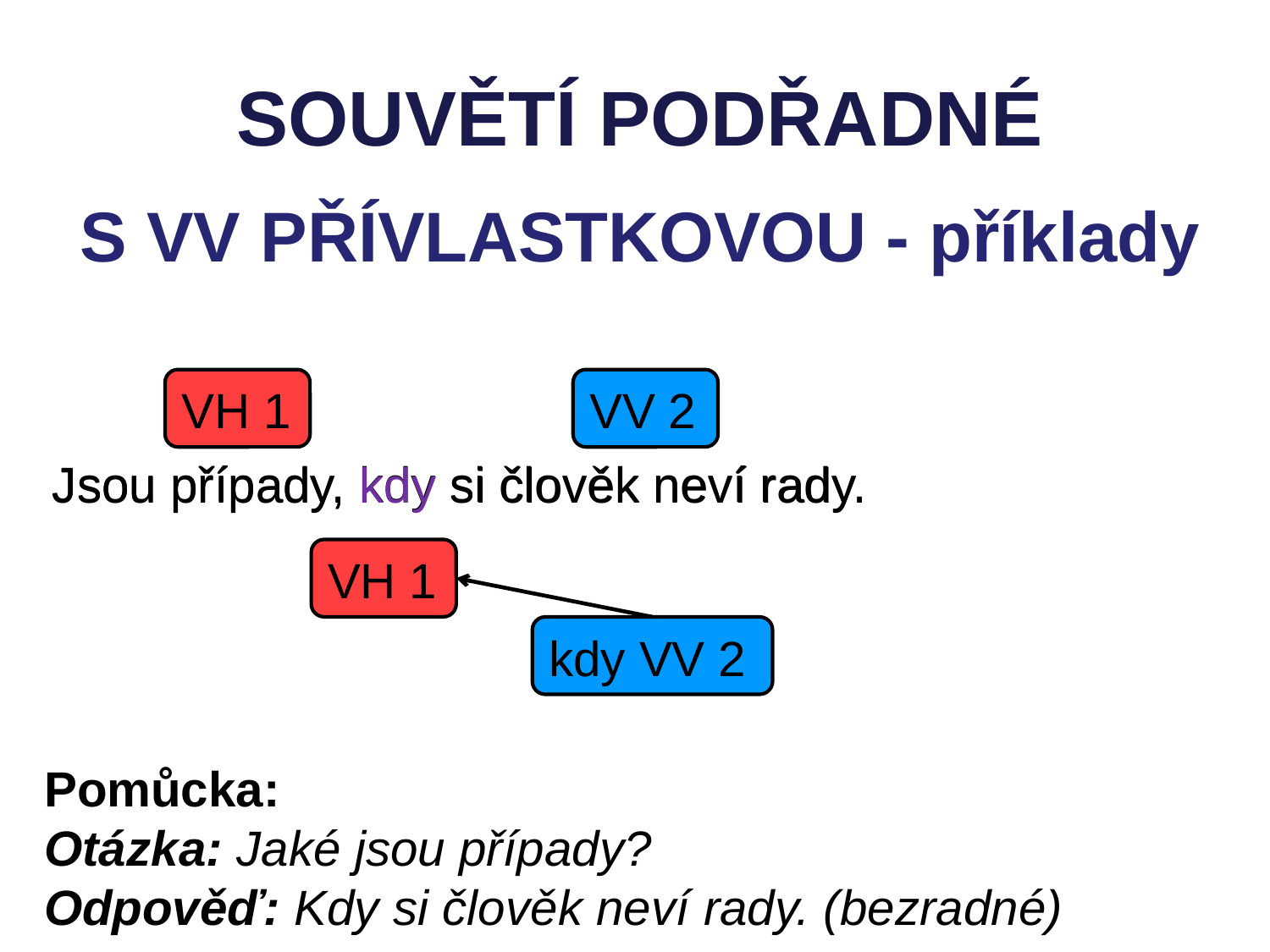

SOUVĚTÍ PODŘADNÉ
S VV PŘÍVLASTKOVOU - příklady
VH 1
VV 2
Jsou případy, kdy si člověk neví rady.
Jsou případy, kdy si člověk neví rady.
VH 1
kdy VV 2
Pomůcka:
Otázka: Jaké jsou případy?
Odpověď: Kdy si člověk neví rady. (bezradné)